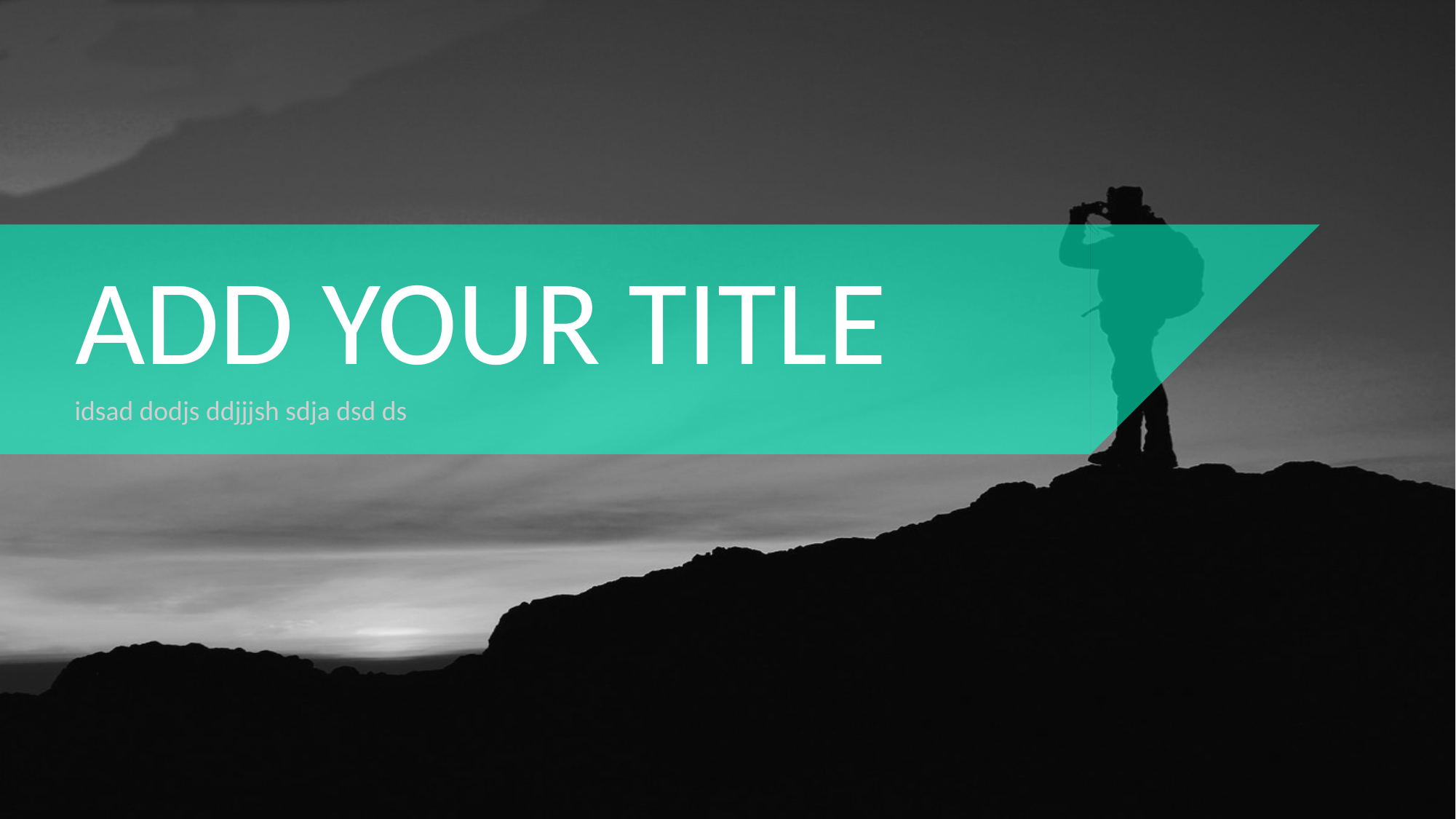

ADD YOUR TITLE
idsad dodjs ddjjjsh sdja dsd ds